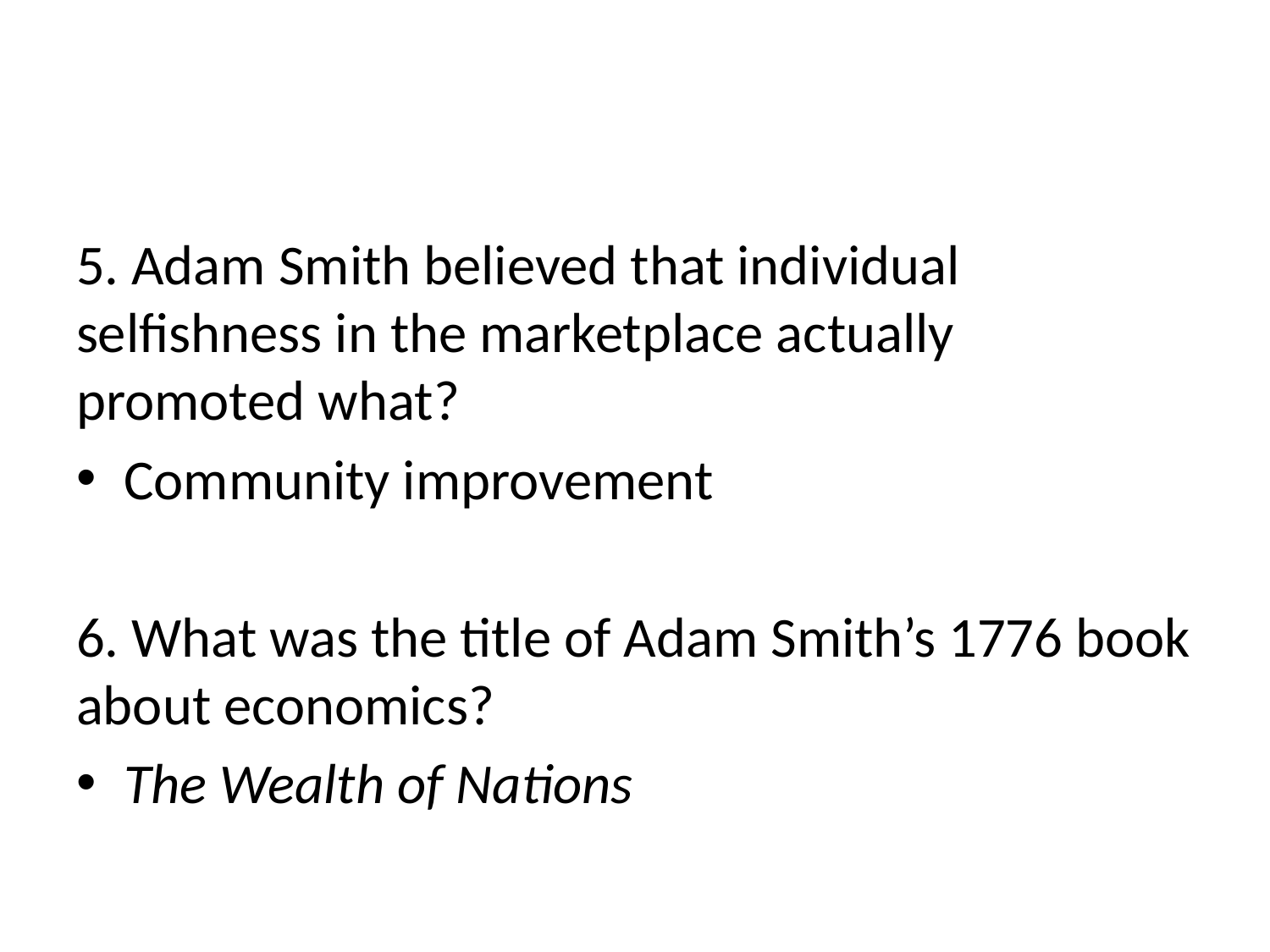

#
5. Adam Smith believed that individual selfishness in the marketplace actually promoted what?
Community improvement

6. What was the title of Adam Smith’s 1776 book about economics?
The Wealth of Nations